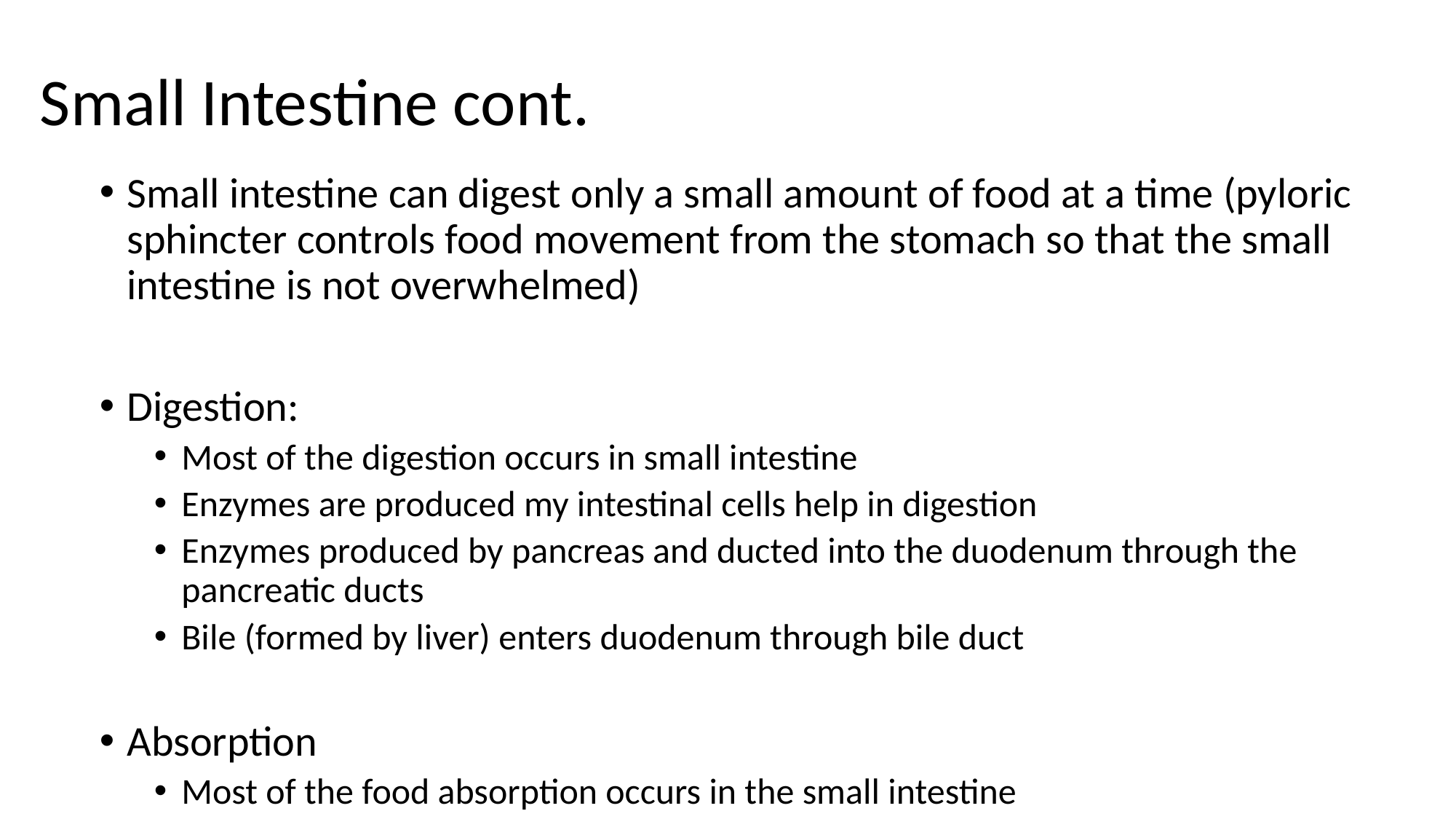

# Small Intestine cont.
Small intestine can digest only a small amount of food at a time (pyloric sphincter controls food movement from the stomach so that the small intestine is not overwhelmed)

Digestion:
Most of the digestion occurs in small intestine
Enzymes are produced my intestinal cells help in digestion
Enzymes produced by pancreas and ducted into the duodenum through the pancreatic ducts
Bile (formed by liver) enters duodenum through bile duct

Absorption
Most of the food absorption occurs in the small intestine